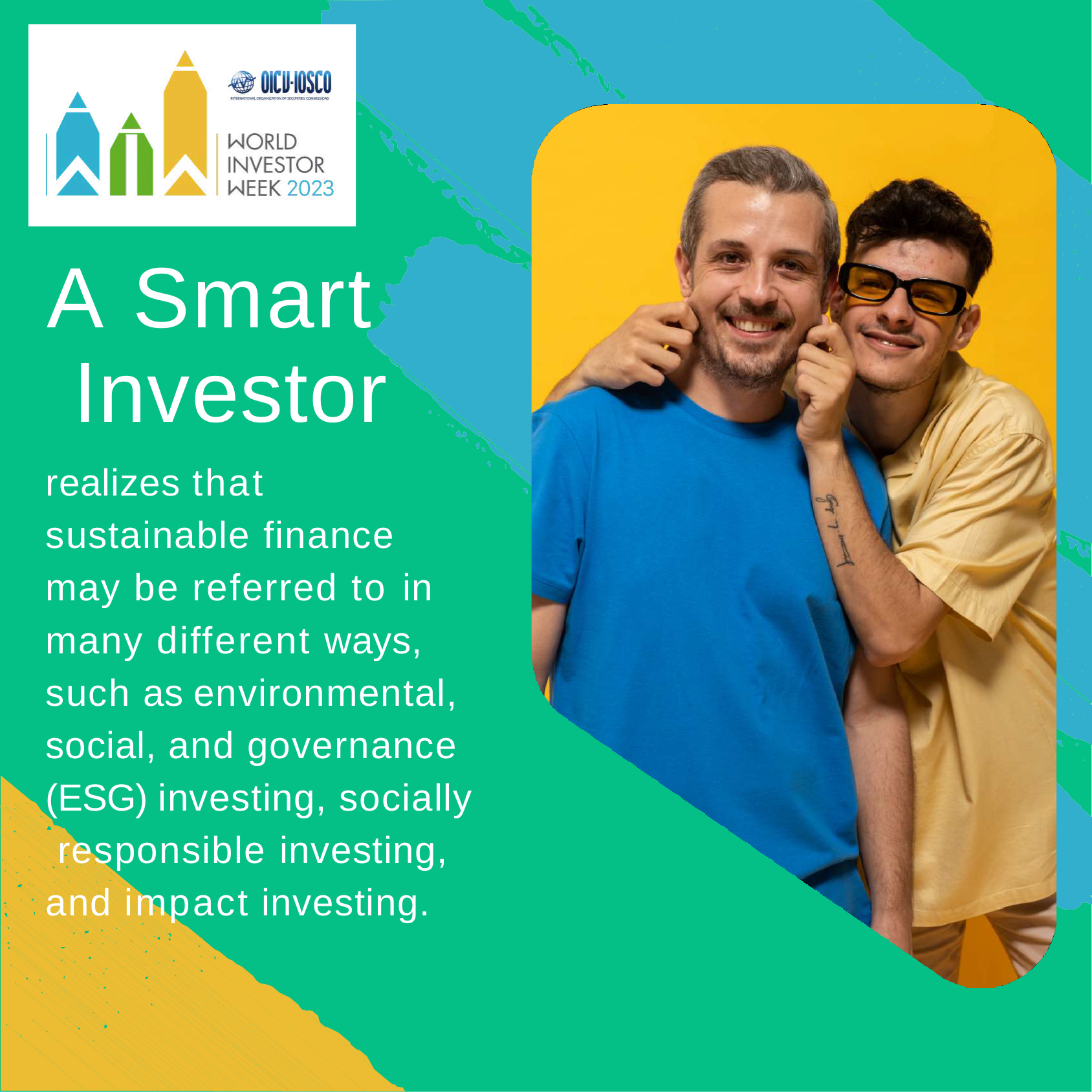

# A Smart  Investor
realizes that  sustainable finance  may be referred to in  many different ways,  such as environmental,  social, and governance  (ESG) investing, socially  responsible investing,  and impact investing.